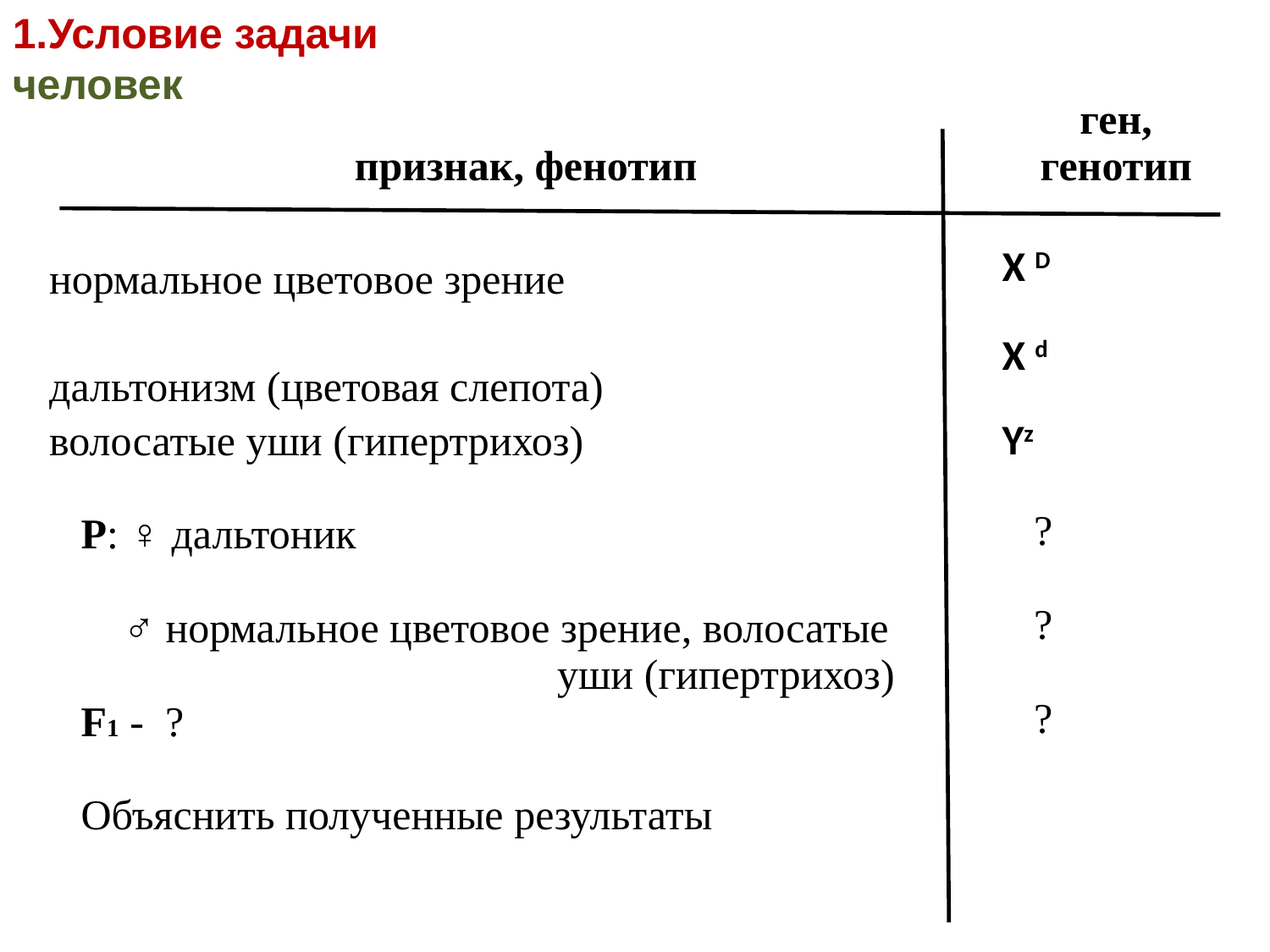

1.Условие задачи
человек
| признак, фенотип | ген, генотип |
| --- | --- |
| нормальное цветовое зрение дальтонизм (цветовая слепота) волосатые уши (гипертрихоз) Р: ♀ дальтоник ♂ нормальное цветовое зрение, волосатые уши (гипертрихоз) F1 - ? Объяснить полученные результаты | Х D Х d Yz ? ? ? |